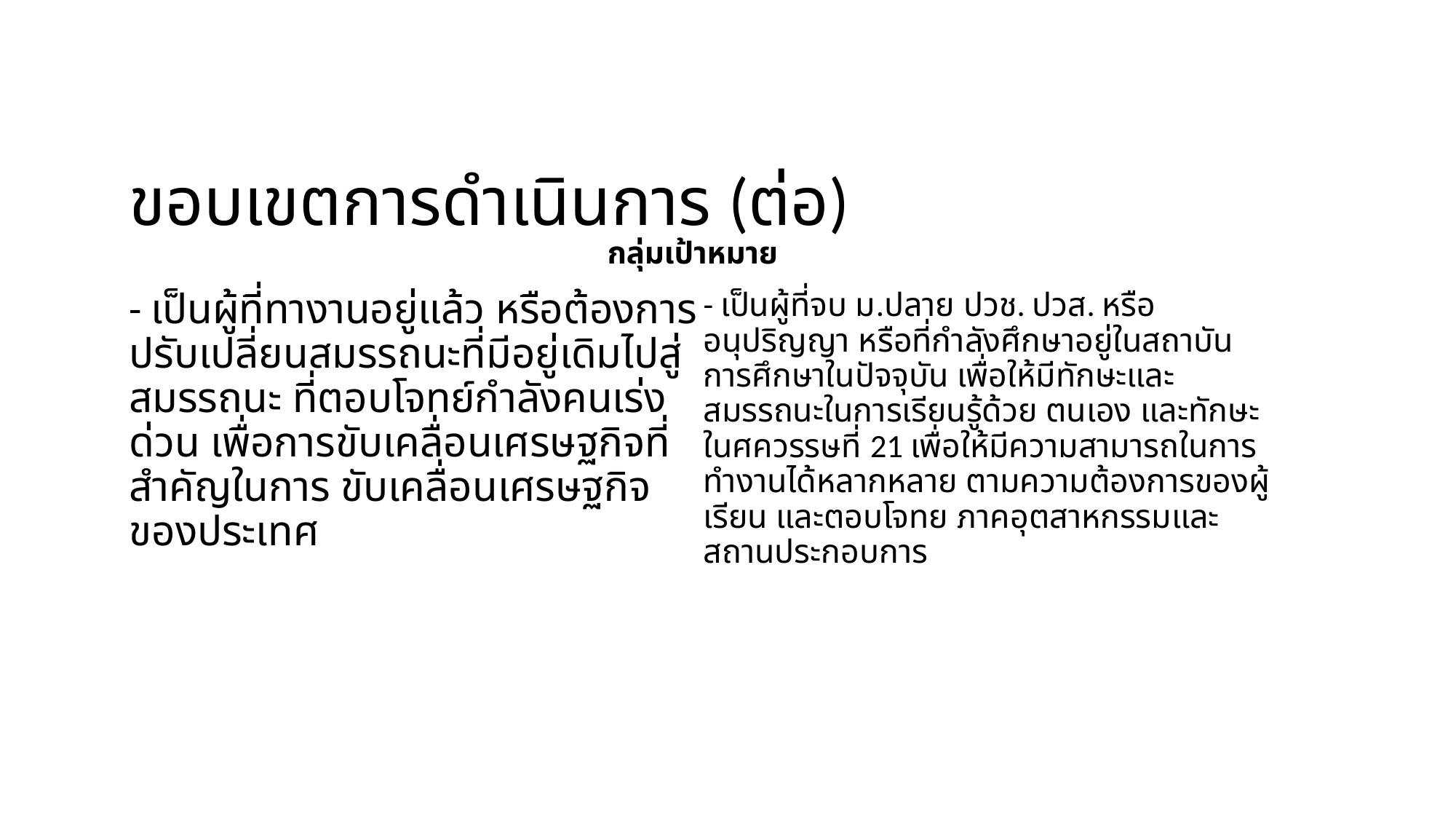

ขอบเขตการดำเนินการ (ต่อ)
# กลุ่มเป้าหมาย
- เป็นผู้ที่ทางานอยู่แล้ว หรือต้องการ ปรับเปลี่ยนสมรรถนะที่มีอยู่เดิมไปสู่สมรรถนะ ที่ตอบโจทย์กําลังคนเร่งด่วน เพื่อการขับเคลื่อนเศรษฐกิจที่สําคัญในการ ขับเคลื่อนเศรษฐกิจของประเทศ
- เป็นผู้ที่จบ ม.ปลาย ปวช. ปวส. หรืออนุปริญญา หรือที่กําลังศึกษาอยู่ในสถาบันการศึกษาในปัจจุบัน เพื่อให้มีทักษะและสมรรถนะในการเรียนรู้ด้วย ตนเอง และทักษะในศควรรษที่ 21 เพื่อให้มีความสามารถในการทํางานได้หลากหลาย ตามความต้องการของผู้เรียน และตอบโจทย ภาคอุตสาหกรรมและสถานประกอบการ